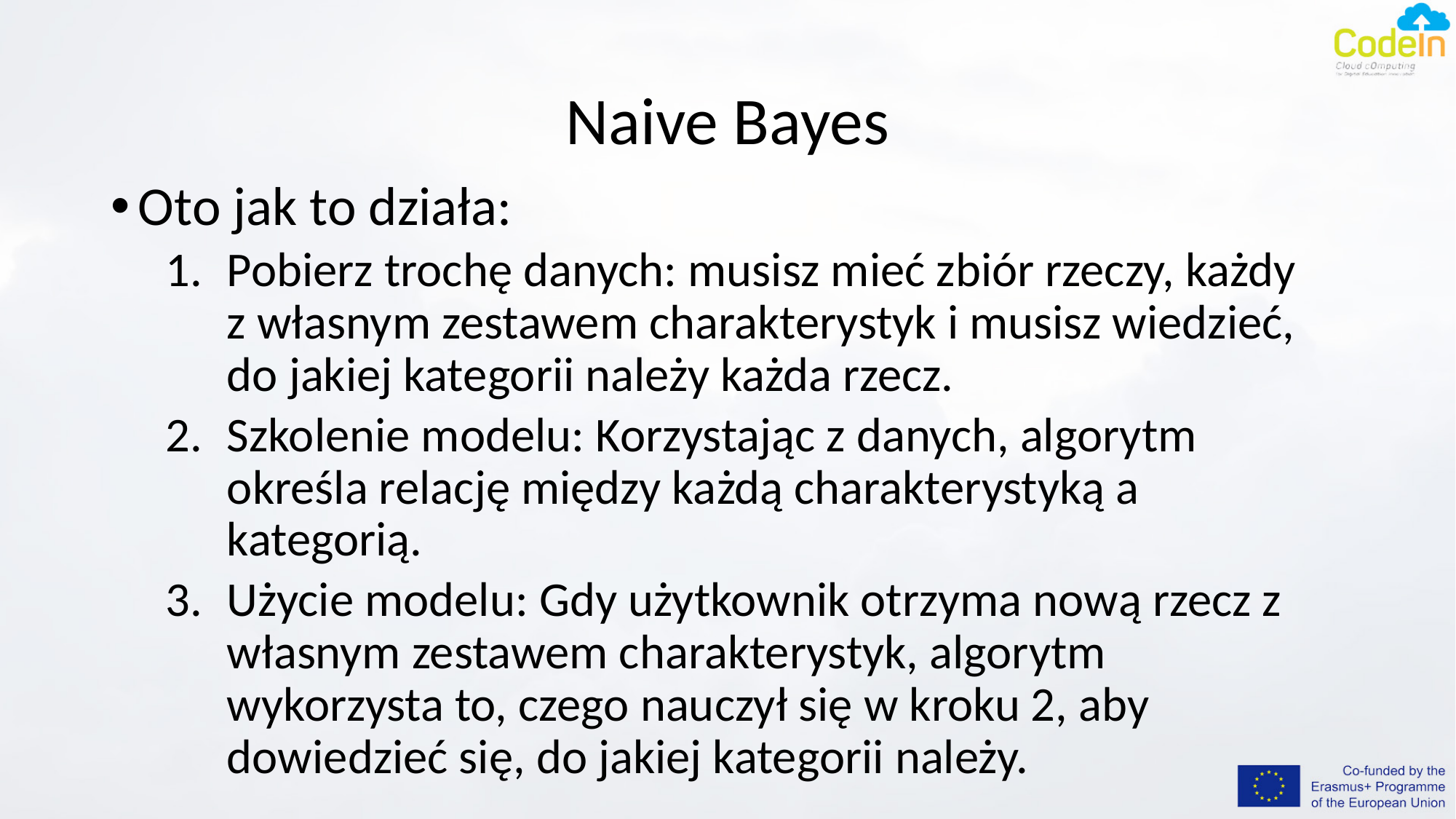

# Naive Bayes
Oto jak to działa:
Pobierz trochę danych: musisz mieć zbiór rzeczy, każdy z własnym zestawem charakterystyk i musisz wiedzieć, do jakiej kategorii należy każda rzecz.
Szkolenie modelu: Korzystając z danych, algorytm określa relację między każdą charakterystyką a kategorią.
Użycie modelu: Gdy użytkownik otrzyma nową rzecz z własnym zestawem charakterystyk, algorytm wykorzysta to, czego nauczył się w kroku 2, aby dowiedzieć się, do jakiej kategorii należy.